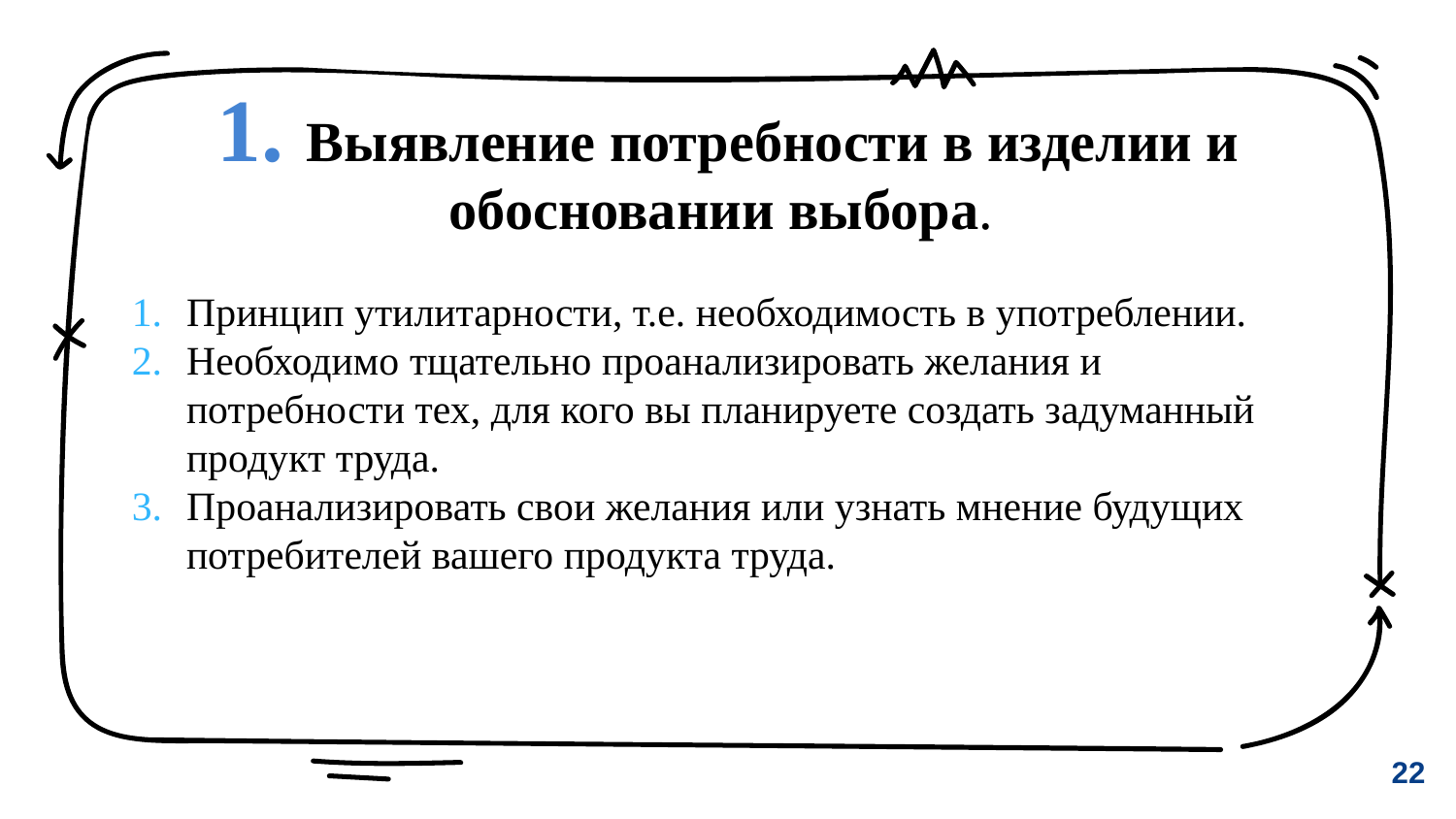

1. Выявление потребности в изделии и обосновании выбора.

Принцип утилитарности, т.е. необходимость в употреблении.
Необходимо тщательно проанализировать желания и потребности тех, для кого вы планируете создать задуманный продукт труда.
Проанализировать свои желания или узнать мнение будущих потребителей вашего продукта труда.
22